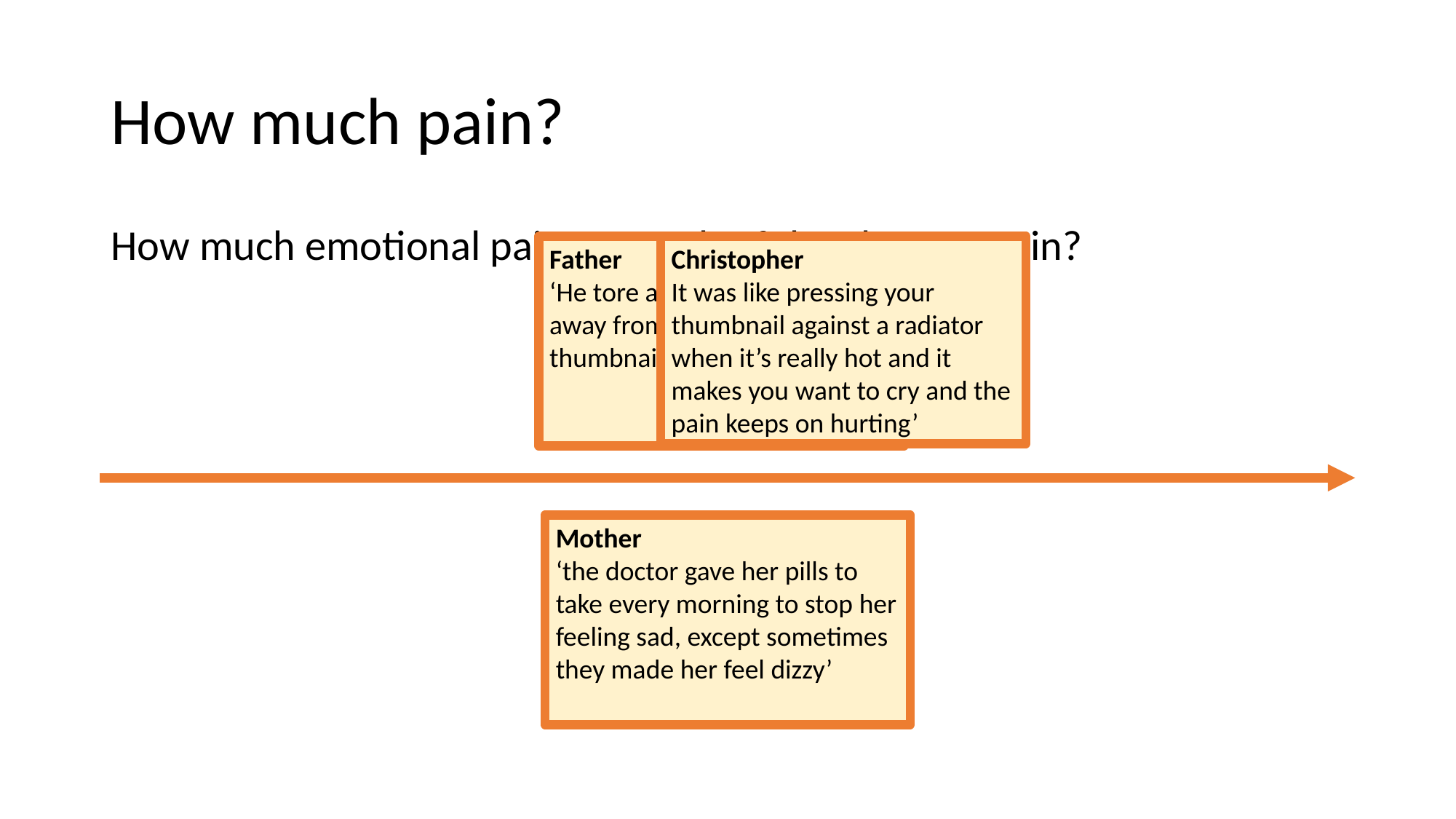

# How much pain?
How much emotional pain are each of the characters in?
Father
‘He tore a little strip of skin away from the side of the thumbnail on his left hand’
Christopher
It was like pressing your thumbnail against a radiator when it’s really hot and it makes you want to cry and the pain keeps on hurting’
Mother
‘the doctor gave her pills to take every morning to stop her feeling sad, except sometimes they made her feel dizzy’